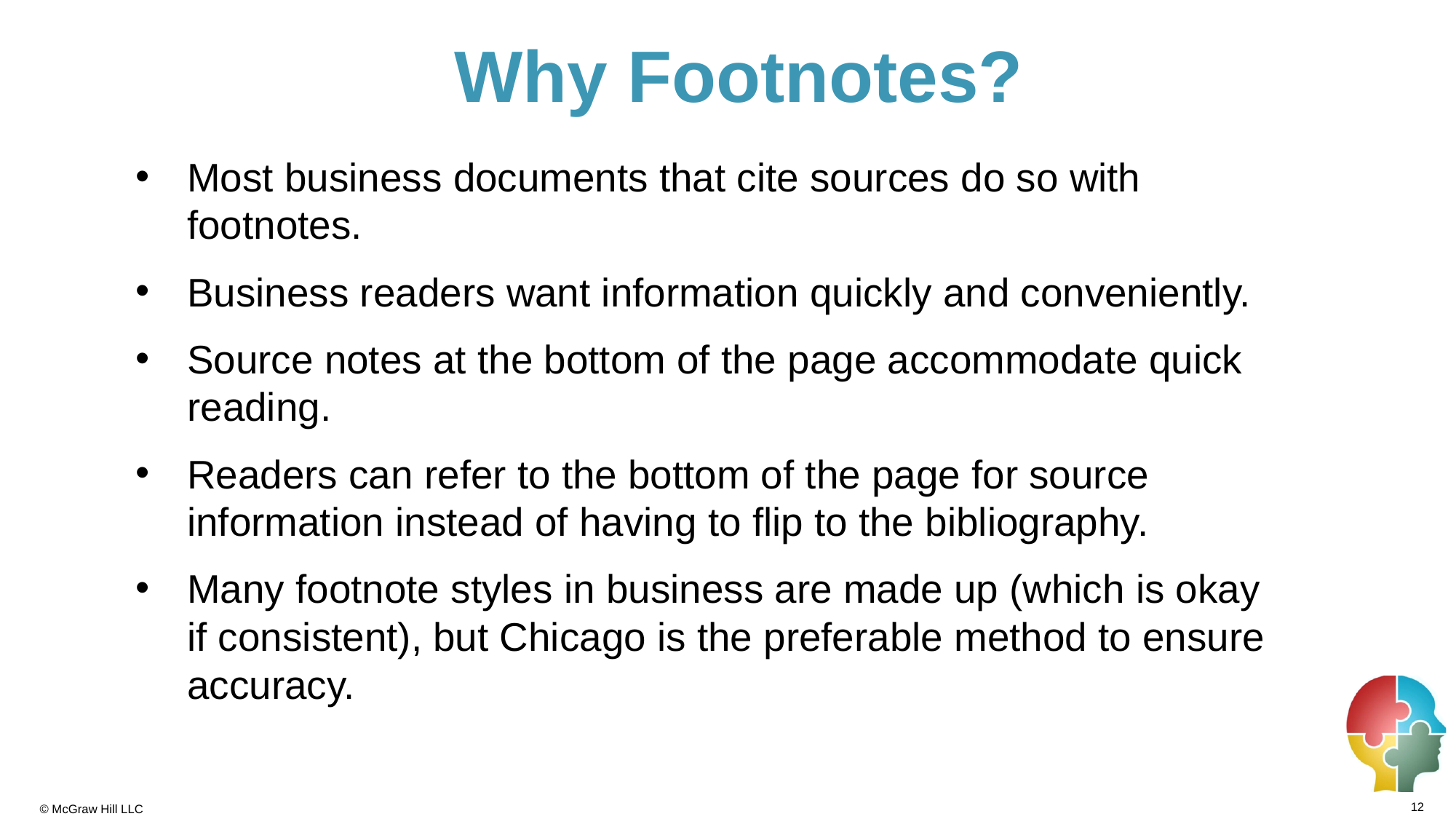

# Why Footnotes?
Most business documents that cite sources do so with footnotes.
Business readers want information quickly and conveniently.
Source notes at the bottom of the page accommodate quick reading.
Readers can refer to the bottom of the page for source information instead of having to flip to the bibliography.
Many footnote styles in business are made up (which is okay if consistent), but Chicago is the preferable method to ensure accuracy.
12